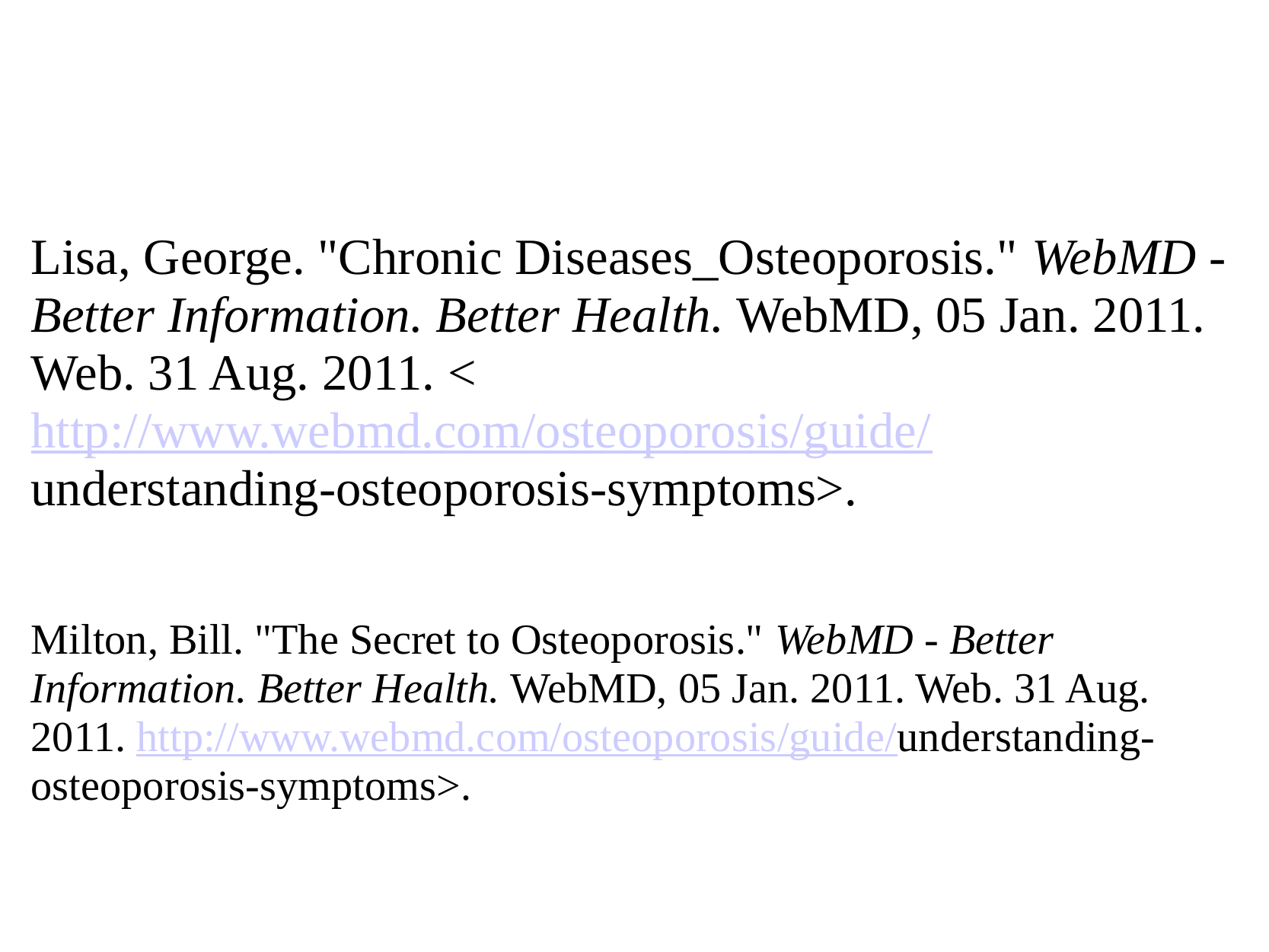

#
Lisa, George. "Chronic Diseases_Osteoporosis." WebMD - Better Information. Better Health. WebMD, 05 Jan. 2011. Web. 31 Aug. 2011. <http://www.webmd.com/osteoporosis/guide/understanding-osteoporosis-symptoms>.

Milton, Bill. "The Secret to Osteoporosis." WebMD - Better Information. Better Health. WebMD, 05 Jan. 2011. Web. 31 Aug. 2011. http://www.webmd.com/osteoporosis/guide/understanding-osteoporosis-symptoms>.